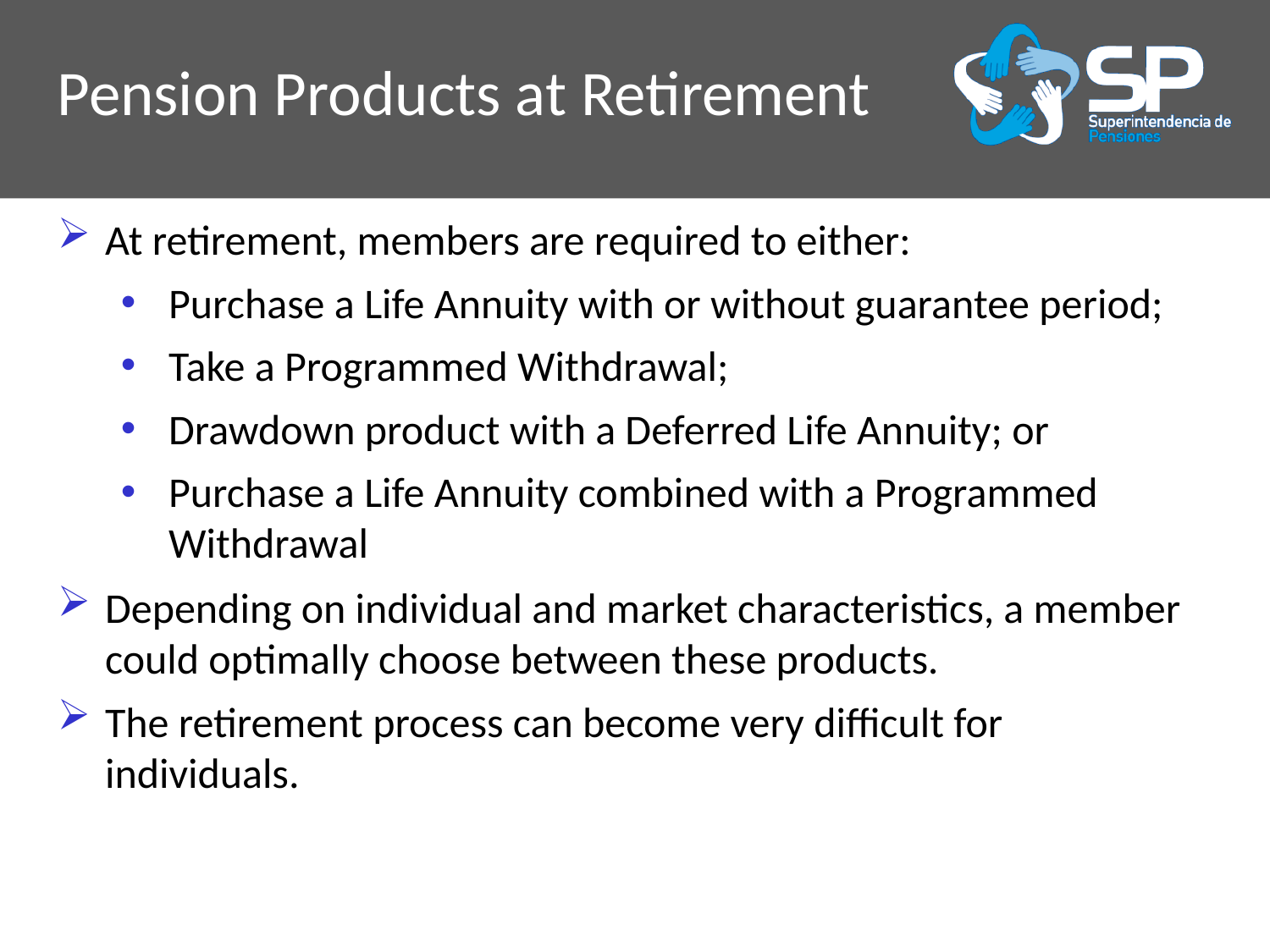

Pension Products at Retirement
At retirement, members are required to either:
Purchase a Life Annuity with or without guarantee period;
Take a Programmed Withdrawal;
Drawdown product with a Deferred Life Annuity; or
Purchase a Life Annuity combined with a Programmed Withdrawal
Depending on individual and market characteristics, a member could optimally choose between these products.
The retirement process can become very difficult for individuals.